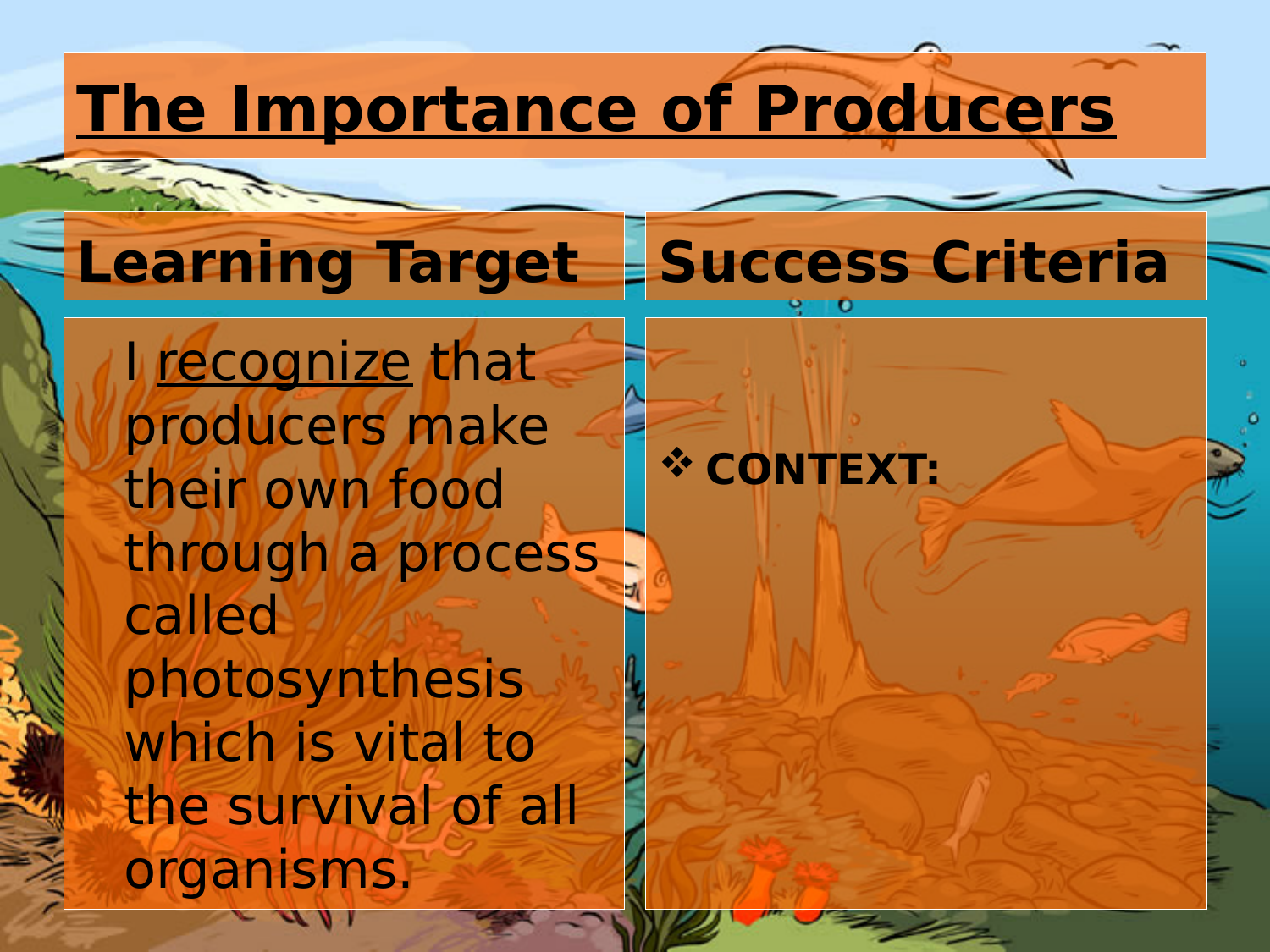

# The Importance of Producers
Learning Target
Success Criteria
	I recognize that producers make their own food through a process called photosynthesis which is vital to the survival of all organisms.

CONTEXT: